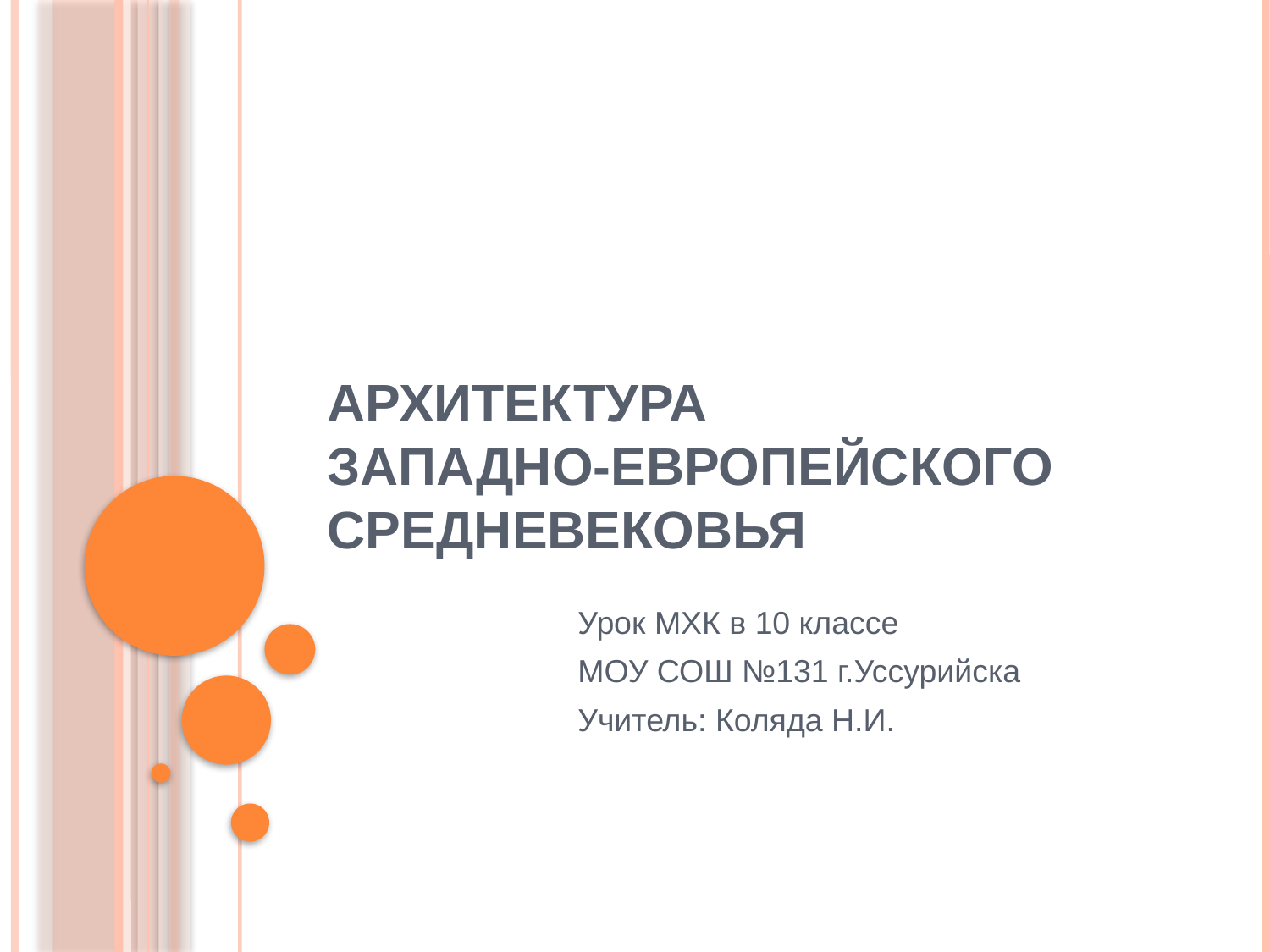

# АРХИТЕКТУРА ЗАПАДНО-ЕВРОПЕЙСКОГО  СРЕДНЕВЕКОВЬЯ
Урок МХК в 10 классе
МОУ СОШ №131 г.Уссурийска
Учитель: Коляда Н.И.